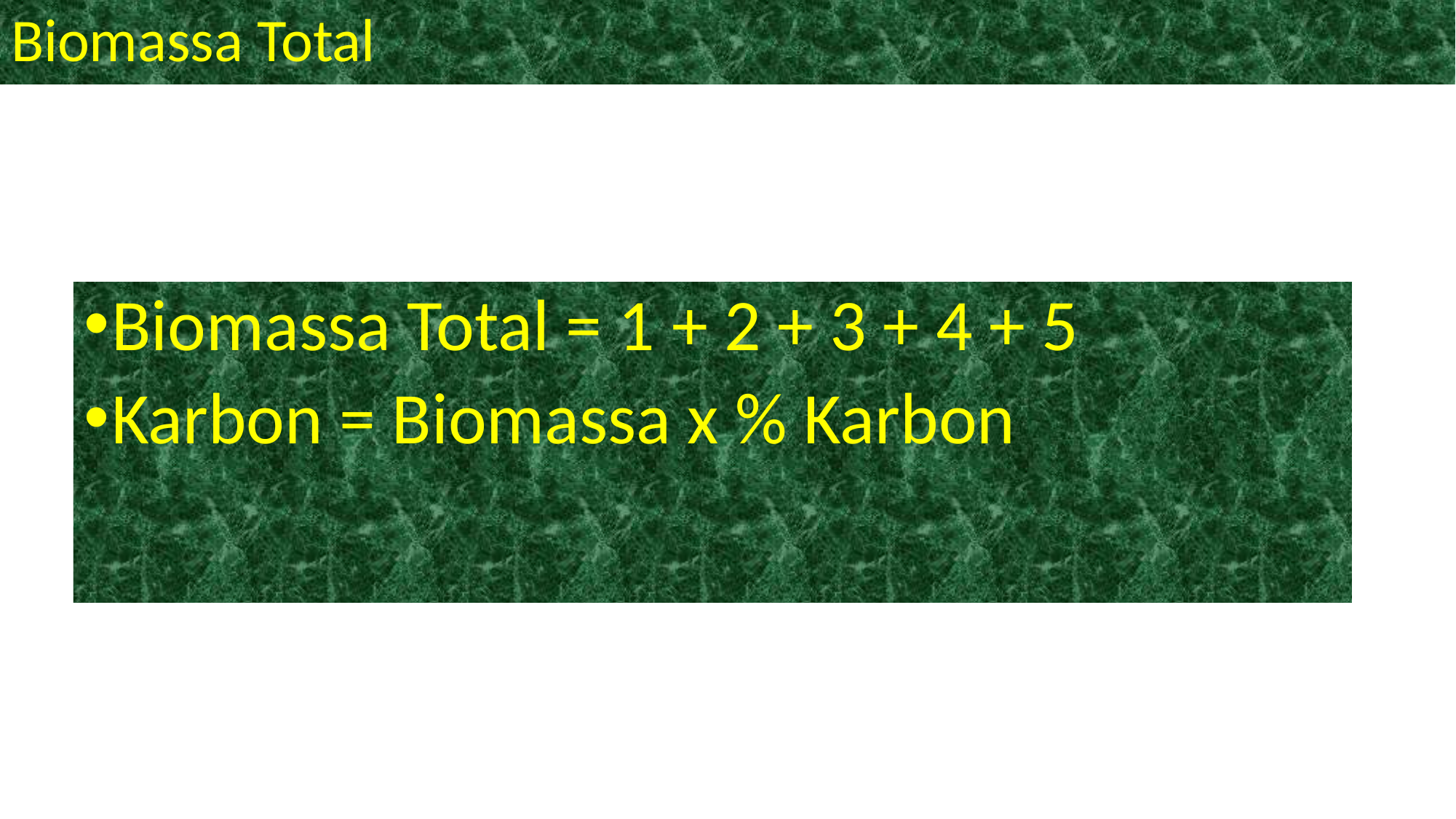

# Biomassa Total
Biomassa Total = 1 + 2 + 3 + 4 + 5
Karbon = Biomassa x % Karbon